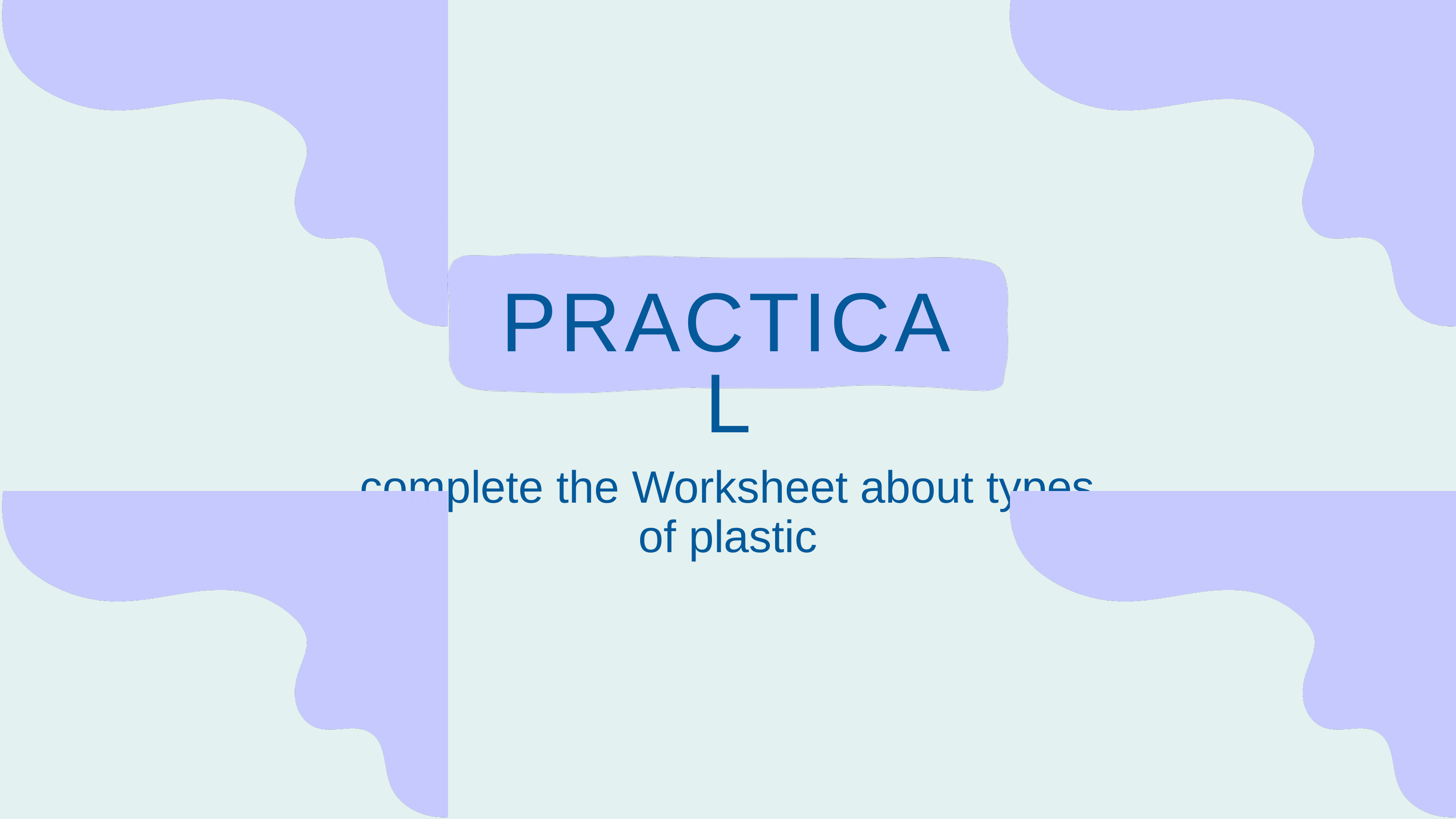

PRACTICAL
complete the Worksheet about types of plastic